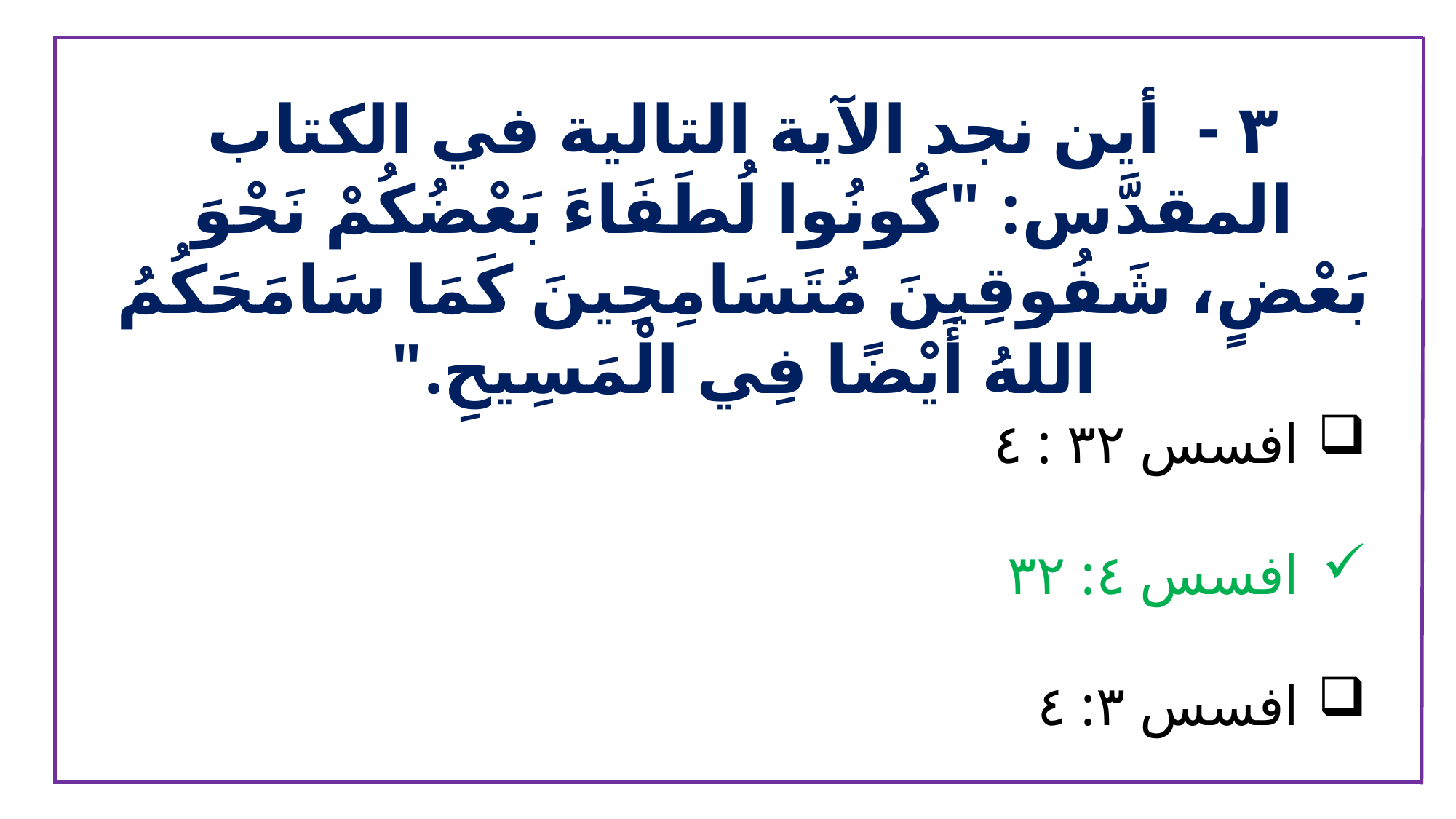

٣ -  أين نجد الآية التالية في الكتاب المقدَّس: "كُونُوا لُطَفَاءَ بَعْضُكُمْ نَحْوَ بَعْضٍ، شَفُوقِينَ مُتَسَامِحِينَ كَمَا سَامَحَكُمُ اللهُ أَيْضًا فِي الْمَسِيحِ."
افسس ٣٢ : ٤
افسس ٤: ٣٢
افسس ٣: ٤